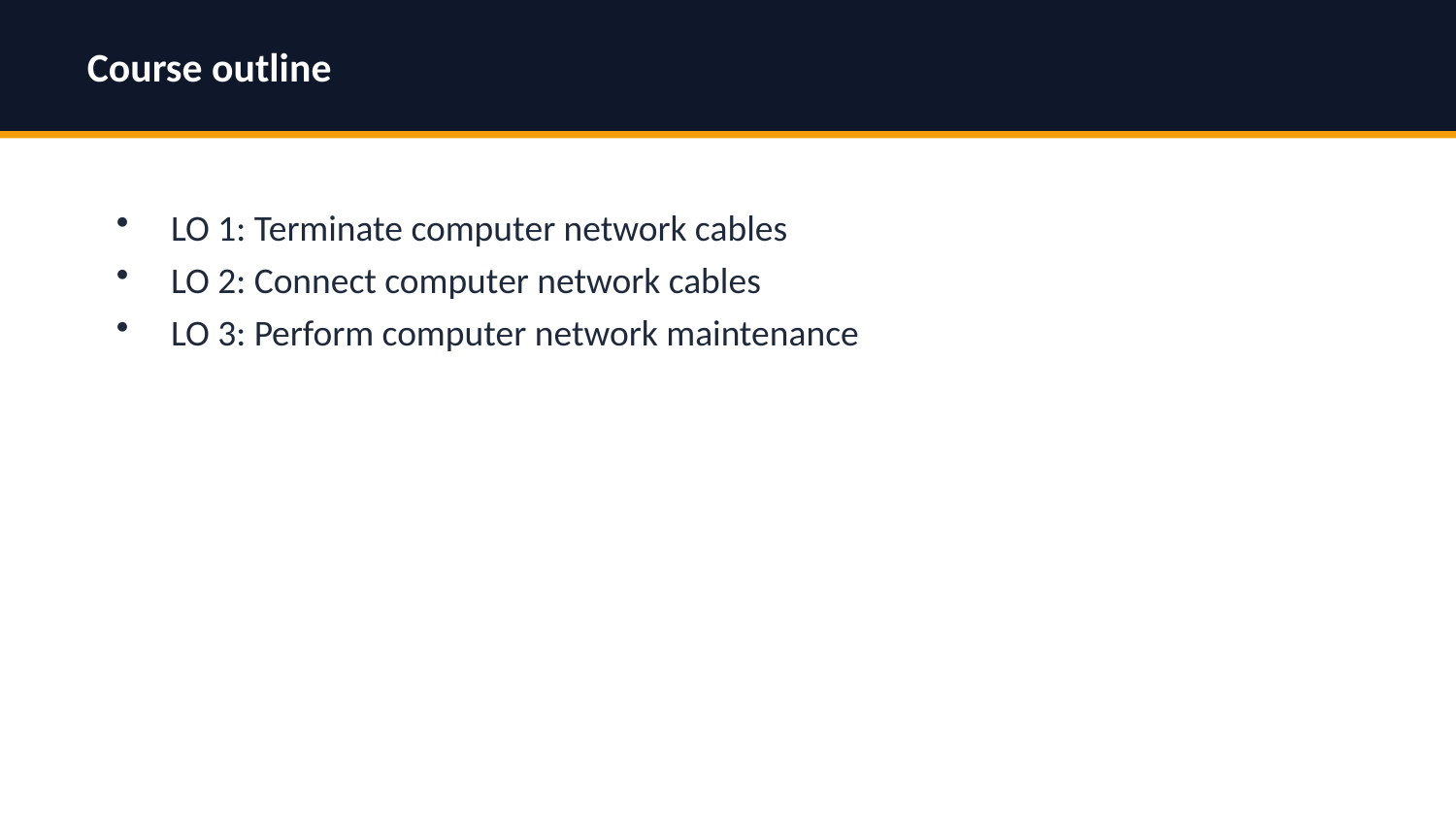

Course outline

LO 1: Terminate computer network cables
LO 2: Connect computer network cables
LO 3: Perform computer network maintenance